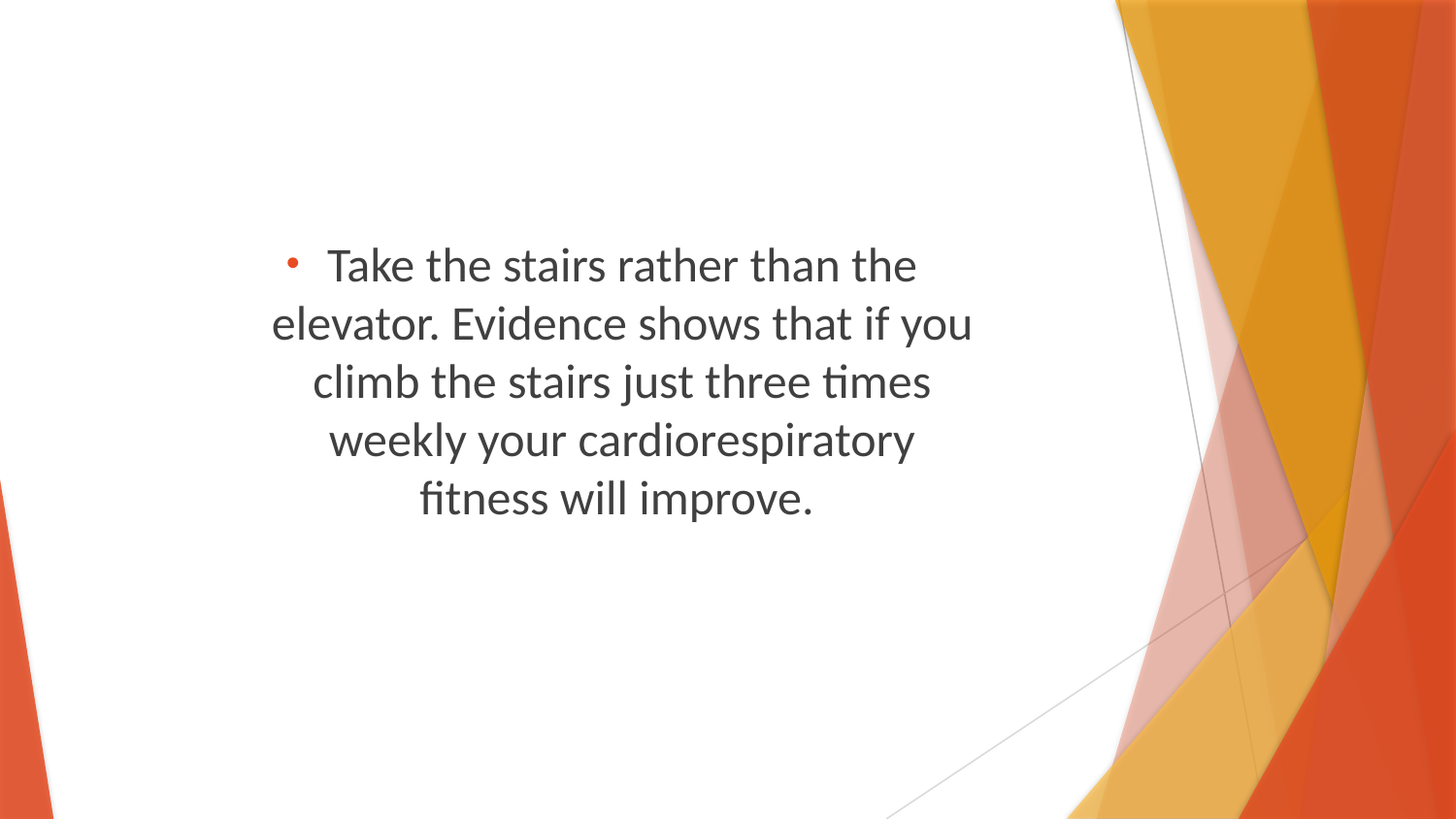

Take the stairs rather than the elevator. Evidence shows that if you climb the stairs just three times weekly your cardiorespiratory fitness will improve.